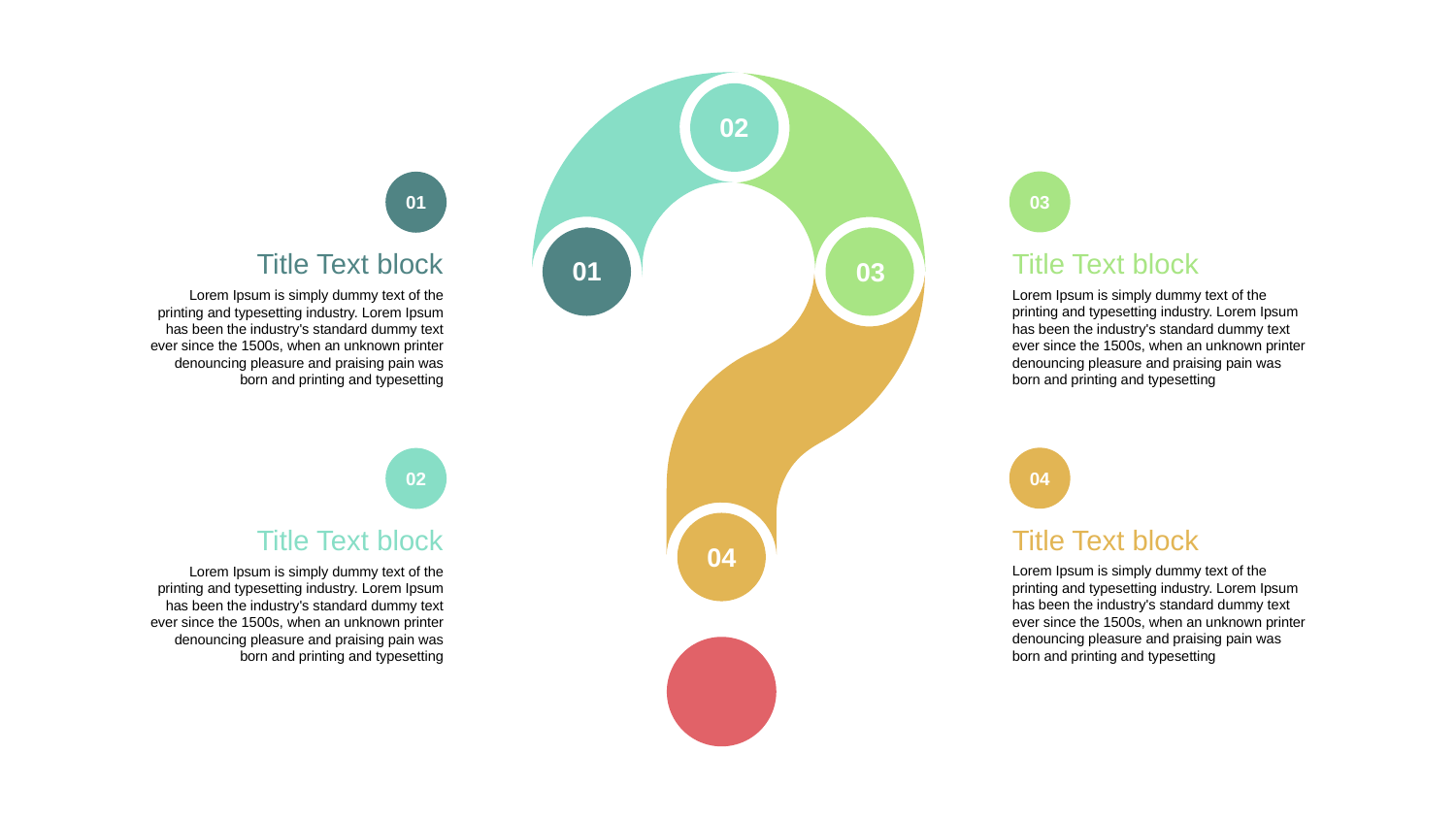

02

01
03

04

03
Title Text block
Lorem Ipsum is simply dummy text of the printing and typesetting industry. Lorem Ipsum has been the industry's standard dummy text ever since the 1500s, when an unknown printer denouncing pleasure and praising pain was born and printing and typesetting

01
Title Text block
Lorem Ipsum is simply dummy text of the printing and typesetting industry. Lorem Ipsum has been the industry's standard dummy text ever since the 1500s, when an unknown printer denouncing pleasure and praising pain was born and printing and typesetting

04
Title Text block
Lorem Ipsum is simply dummy text of the printing and typesetting industry. Lorem Ipsum has been the industry's standard dummy text ever since the 1500s, when an unknown printer denouncing pleasure and praising pain was born and printing and typesetting

02
Title Text block
Lorem Ipsum is simply dummy text of the printing and typesetting industry. Lorem Ipsum has been the industry's standard dummy text ever since the 1500s, when an unknown printer denouncing pleasure and praising pain was born and printing and typesetting